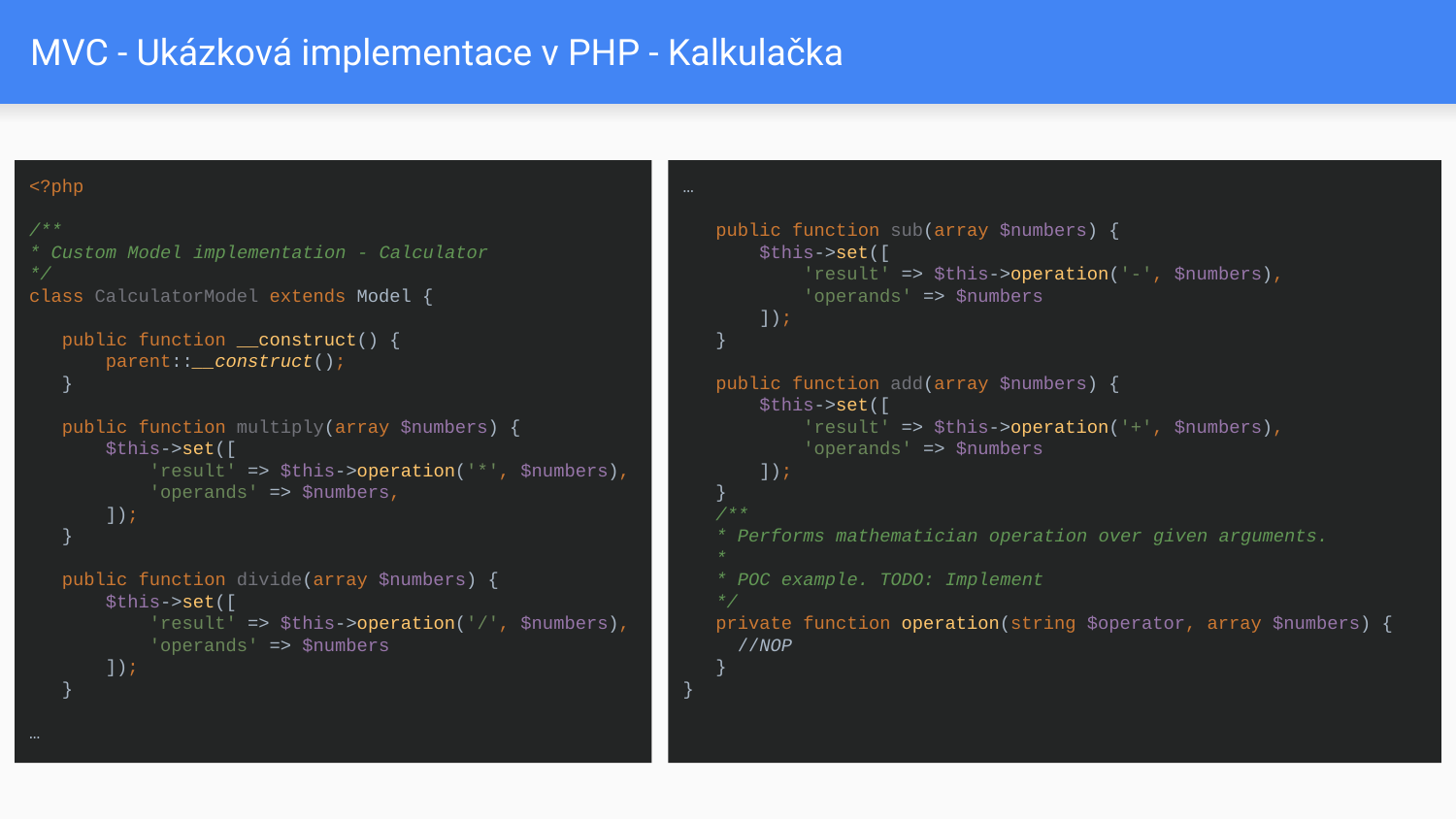

# MVC - Ukázková implementace v PHP - Kalkulačka
<?php

/**
* Custom Model implementation - Calculator
*/
class CalculatorModel extends Model {

   public function __construct() {
       parent::__construct();
   }

   public function multiply(array $numbers) {
       $this->set([
           'result' => $this->operation('*', $numbers),
           'operands' => $numbers,
       ]);
   }

   public function divide(array $numbers) {
       $this->set([
           'result' => $this->operation('/', $numbers),
           'operands' => $numbers
       ]);
   }

…

…

   public function sub(array $numbers) {
       $this->set([
           'result' => $this->operation('-', $numbers),
           'operands' => $numbers
       ]);
   }

   public function add(array $numbers) {
       $this->set([
           'result' => $this->operation('+', $numbers),
           'operands' => $numbers
       ]);
   }
   /**
   * Performs mathematician operation over given arguments.
   *
   * POC example. TODO: Implement
   */
   private function operation(string $operator, array $numbers) {
     //NOP
   }
}